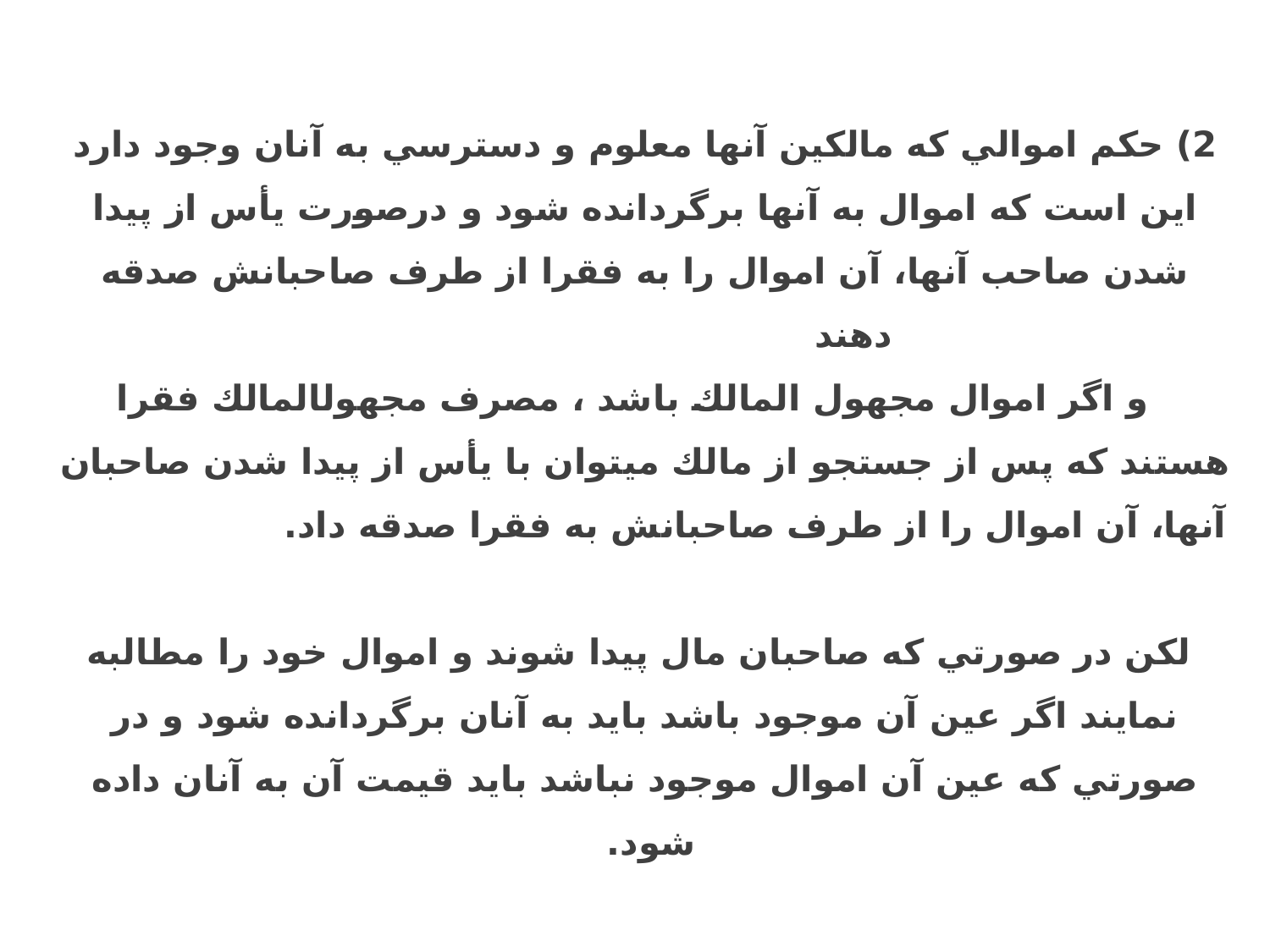

2) حكم اموالي كه مالكين آنها معلوم و دسترسي به آنان وجود دارد اين است كه اموال به آنها برگردانده شود و درصورت يأس از پيدا شدن صاحب آنها، آن اموال را به فقرا از طرف صاحبانش صدقه دهند
  و اگر اموال مجهول المالك باشد ، مصرف مجهول‎المالك فقرا هستند كه پس از جستجو از مالك مي‎توان با يأس از پيدا شدن صاحبان آنها، آن اموال را از طرف صاحبانش به فقرا صدقه داد.
 لكن در صورتي كه صاحبان مال پيدا شوند و اموال خود را مطالبه نمايند اگر عين آن موجود باشد بايد به آنان برگردانده شود و در صورتي كه عين آن اموال موجود نباشد بايد قيمت آن به آنان داده شود.